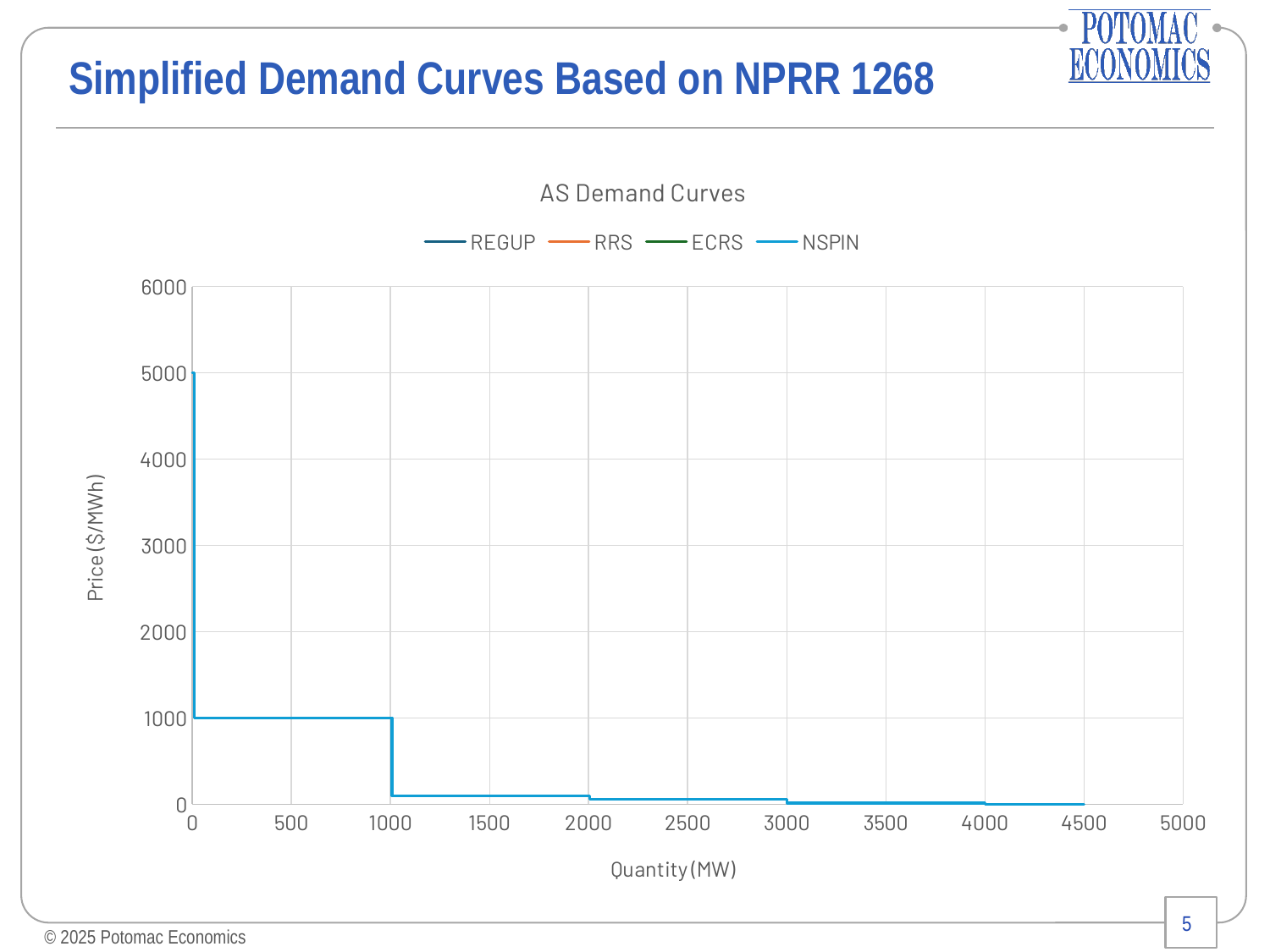

# Simplified Demand Curves Based on NPRR 1268

### Chart: AS Demand Curves

| Category | REGUP | RRS | ECRS | NSPIN |
|---|---|---|---|---|